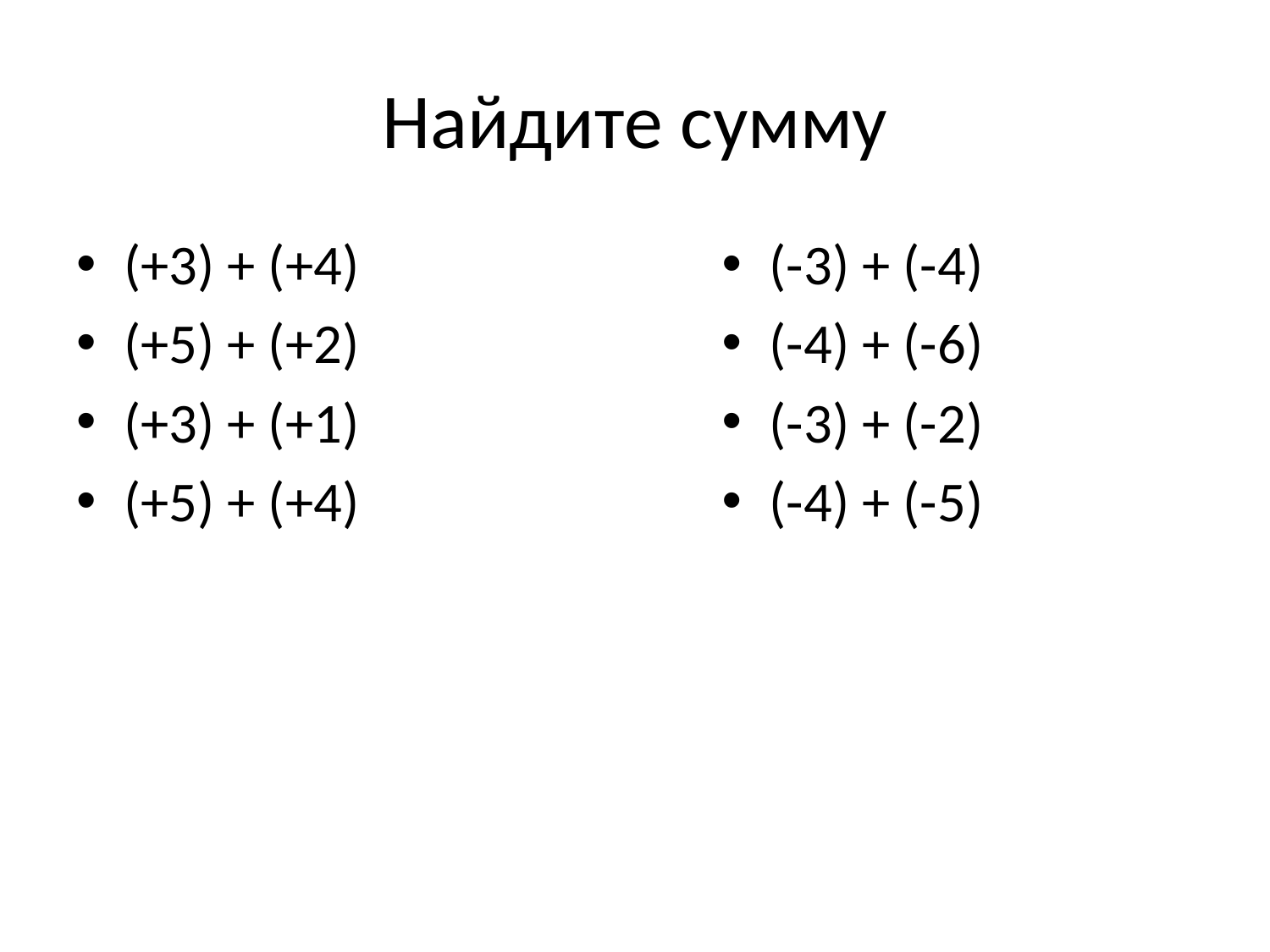

# Найдите сумму
(+3) + (+4)
(+5) + (+2)
(+3) + (+1)
(+5) + (+4)

(-3) + (-4)
(-4) + (-6)
(-3) + (-2)
(-4) + (-5)